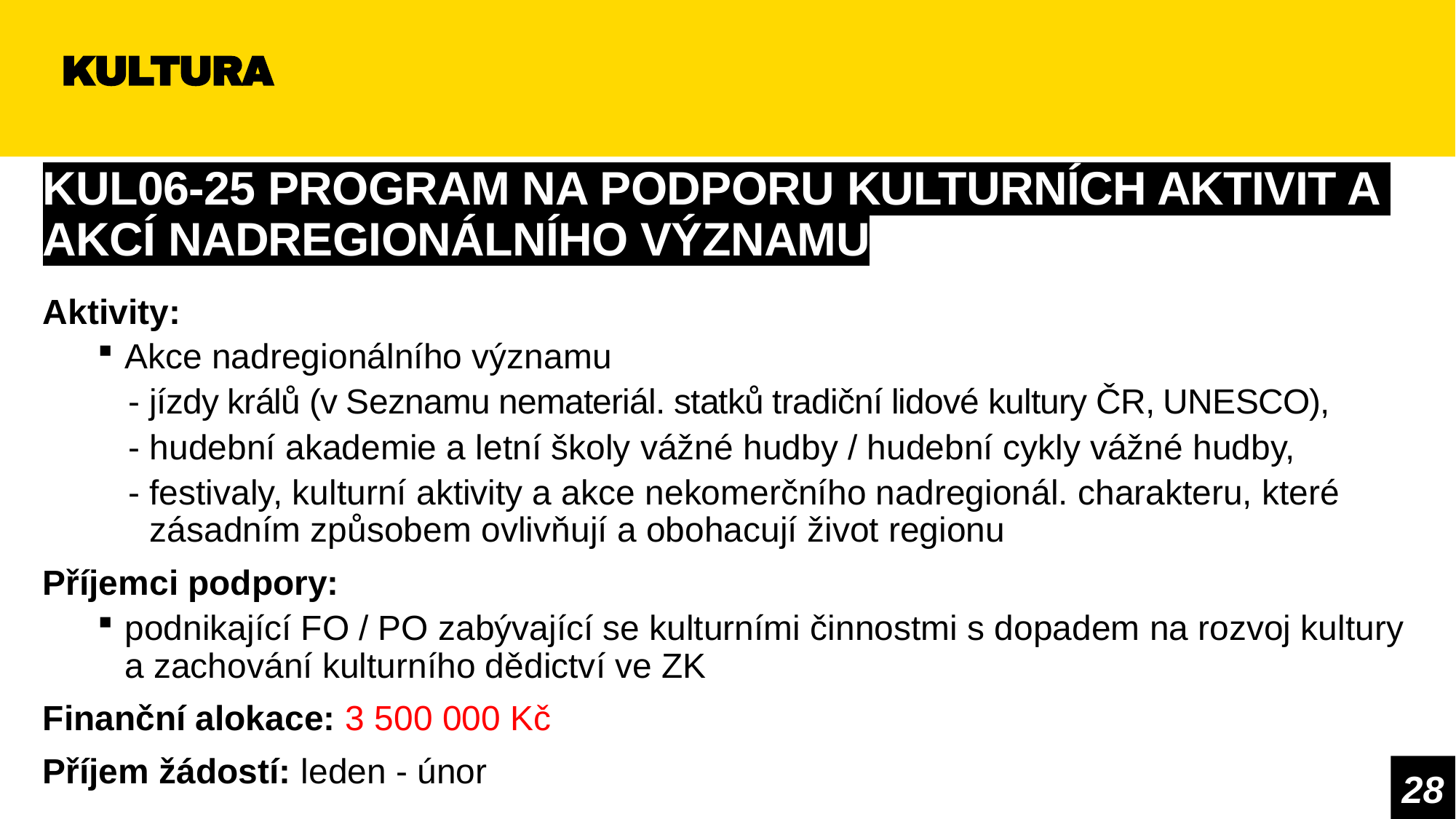

# KULTURA
KUL06-25 PROGRAM NA PODPORU KULTURNÍCH AKTIVIT A  AKCÍ NADREGIONÁLNÍHO VÝZNAMU
Aktivity:
Akce nadregionálního významu
-	jízdy králů (v Seznamu nemateriál. statků tradiční lidové kultury ČR, UNESCO),
-	hudební akademie a letní školy vážné hudby / hudební cykly vážné hudby,
-	festivaly, kulturní aktivity a akce nekomerčního nadregionál. charakteru, které zásadním způsobem ovlivňují a obohacují život regionu
Příjemci podpory:
podnikající FO / PO zabývající se kulturními činnostmi s dopadem na rozvoj kultury
a zachování kulturního dědictví ve ZK
Finanční alokace: 3 500 000 Kč
Příjem žádostí: leden - únor

28